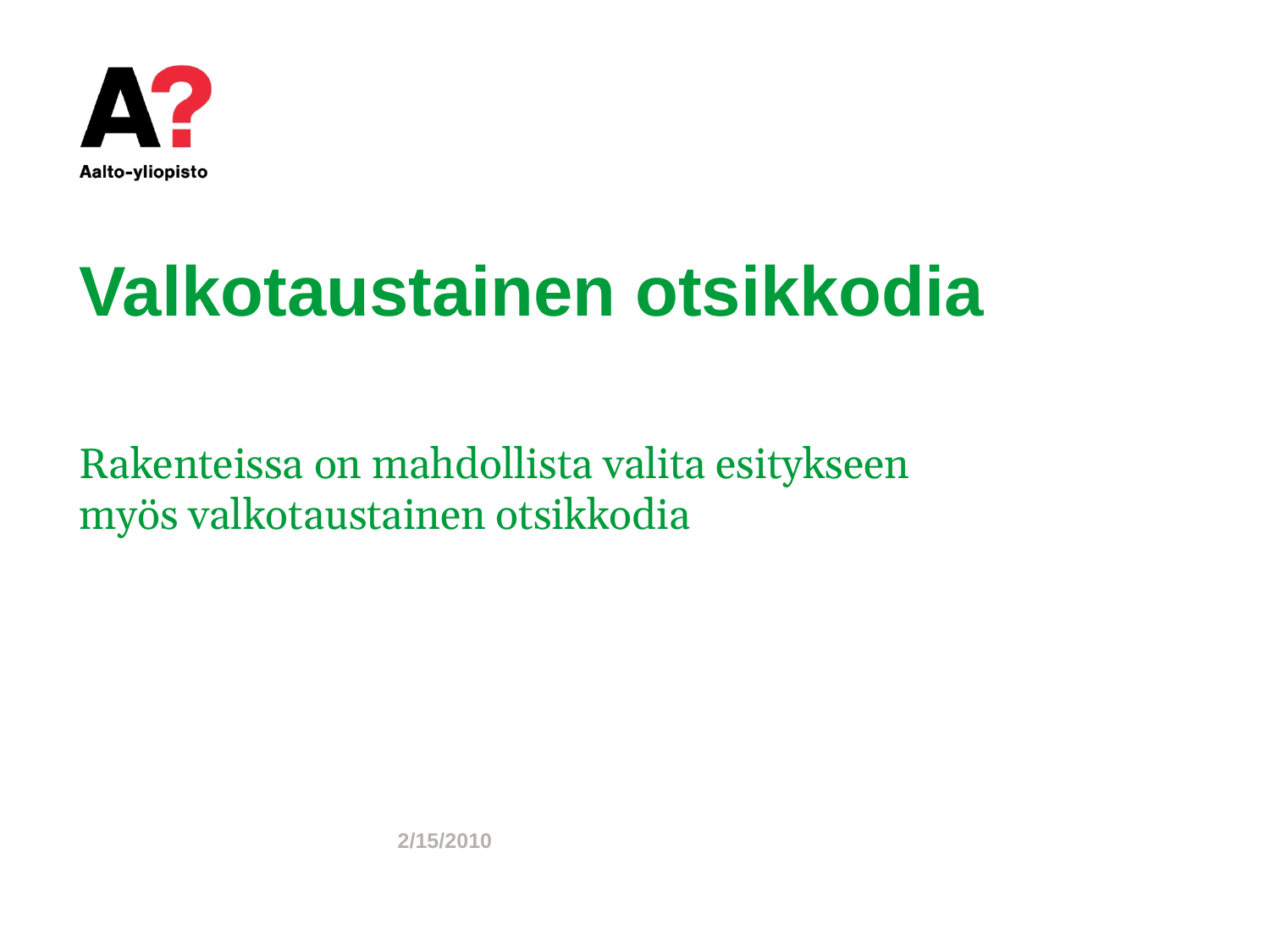

# Valkotaustainen otsikkodia
Rakenteissa on mahdollista valita esitykseen myös valkotaustainen otsikkodia

2/15/2010